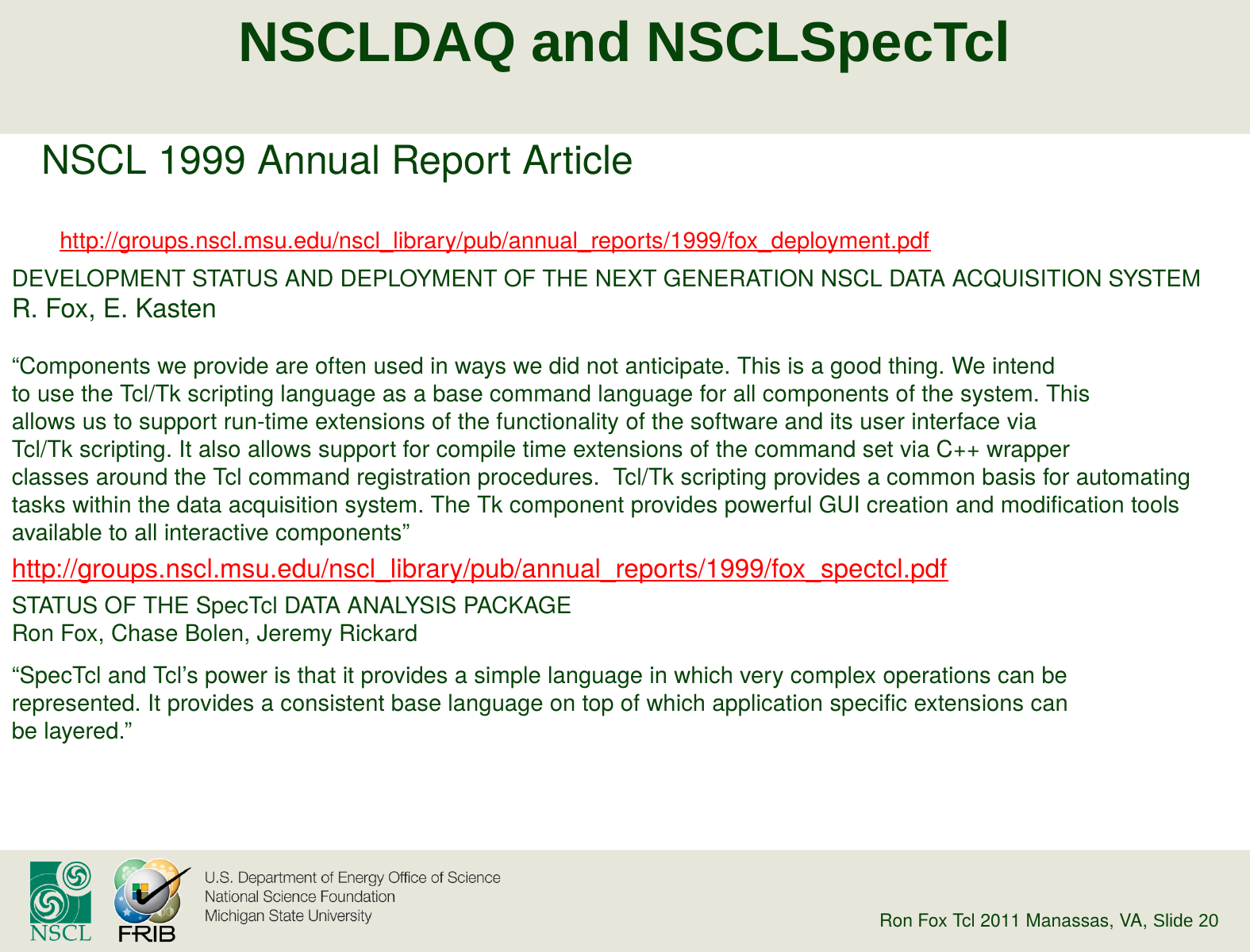

# NSCLDAQ and NSCLSpecTcl
NSCL 1999 Annual Report Article
 http://groups.nscl.msu.edu/nscl_library/pub/annual_reports/1999/fox_deployment.pdf
DEVELOPMENT STATUS AND DEPLOYMENT OF THE NEXT GENERATION NSCL DATA ACQUISITION SYSTEM
R. Fox, E. Kasten
“Components we provide are often used in ways we did not anticipate. This is a good thing. We intend
to use the Tcl/Tk scripting language as a base command language for all components of the system. This
allows us to support run-time extensions of the functionality of the software and its user interface via
Tcl/Tk scripting. It also allows support for compile time extensions of the command set via C++ wrapper
classes around the Tcl command registration procedures.  Tcl/Tk scripting provides a common basis for automating tasks within the data acquisition system. The Tk component provides powerful GUI creation and modification tools available to all interactive components”
http://groups.nscl.msu.edu/nscl_library/pub/annual_reports/1999/fox_spectcl.pdf
STATUS OF THE SpecTcl DATA ANALYSIS PACKAGE
Ron Fox, Chase Bolen, Jeremy Rickard
“SpecTcl and Tcl’s power is that it provides a simple language in which very complex operations can be
represented. It provides a consistent base language on top of which application specific extensions can
be layered.”